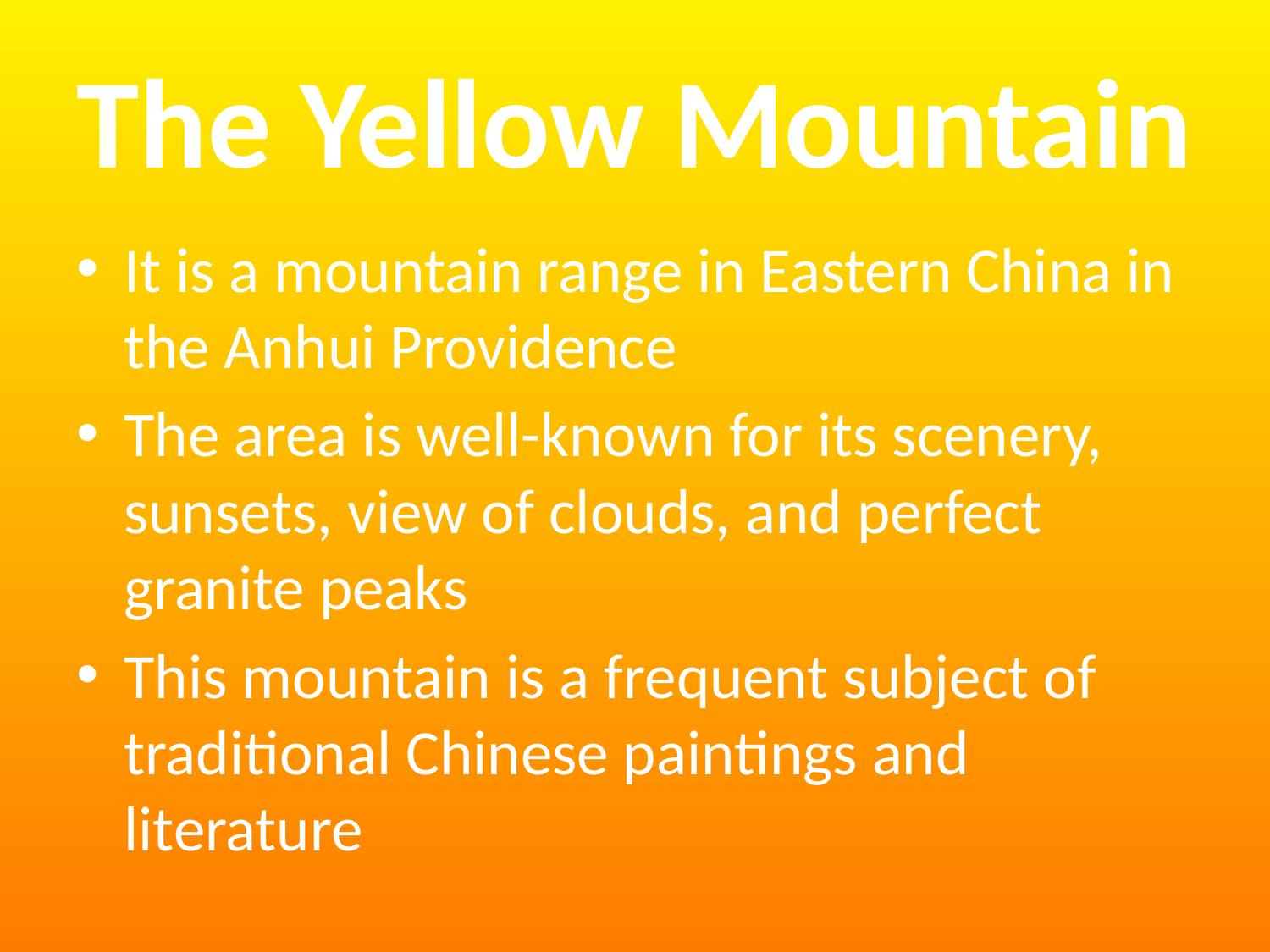

# The Yellow Mountain
It is a mountain range in Eastern China in the Anhui Providence
The area is well-known for its scenery, sunsets, view of clouds, and perfect granite peaks
This mountain is a frequent subject of traditional Chinese paintings and literature